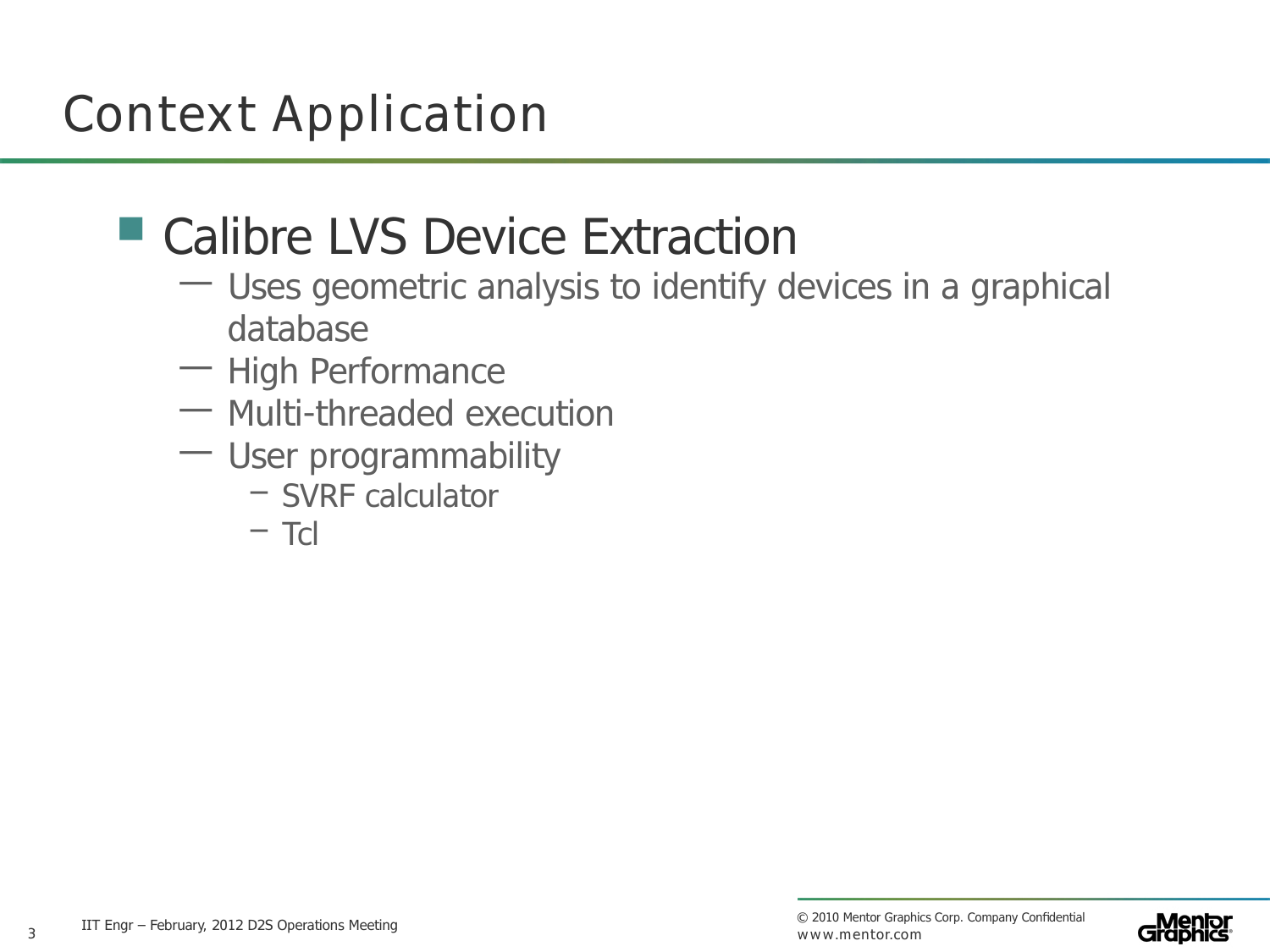

# Context Application

Calibre LVS Device Extraction
Uses geometric analysis to identify devices in a graphical database
High Performance
Multi-threaded execution
User programmability
SVRF calculator
Tcl
IIT Engr – February, 2012 D2S Operations Meeting